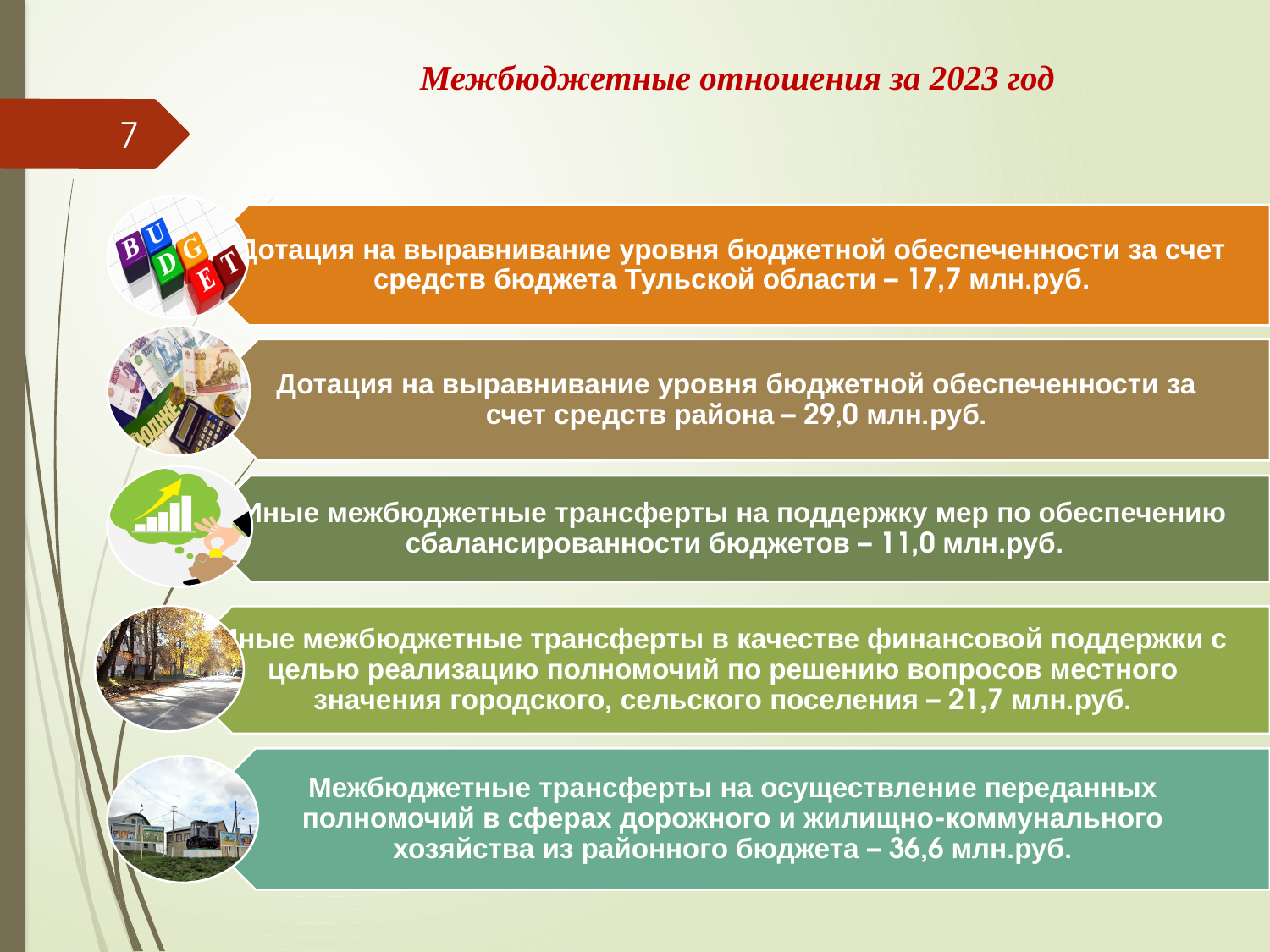

# Межбюджетные отношения за 2023 год
7
Дотация на выравнивание уровня бюджетной обеспеченности за счет средств бюджета Тульской области – 17,7 млн.руб.
Дотация на выравнивание уровня бюджетной обеспеченности за счет средств района – 29,0 млн.руб.
Иные межбюджетные трансферты на поддержку мер по обеспечению сбалансированности бюджетов – 11,0 млн.руб.
Иные межбюджетные трансферты в качестве финансовой поддержки с целью реализацию полномочий по решению вопросов местного значения городского, сельского поселения – 21,7 млн.руб.
Межбюджетные трансферты на осуществление переданных полномочий в сферах дорожного и жилищно-коммунального хозяйства из районного бюджета – 36,6 млн.руб.